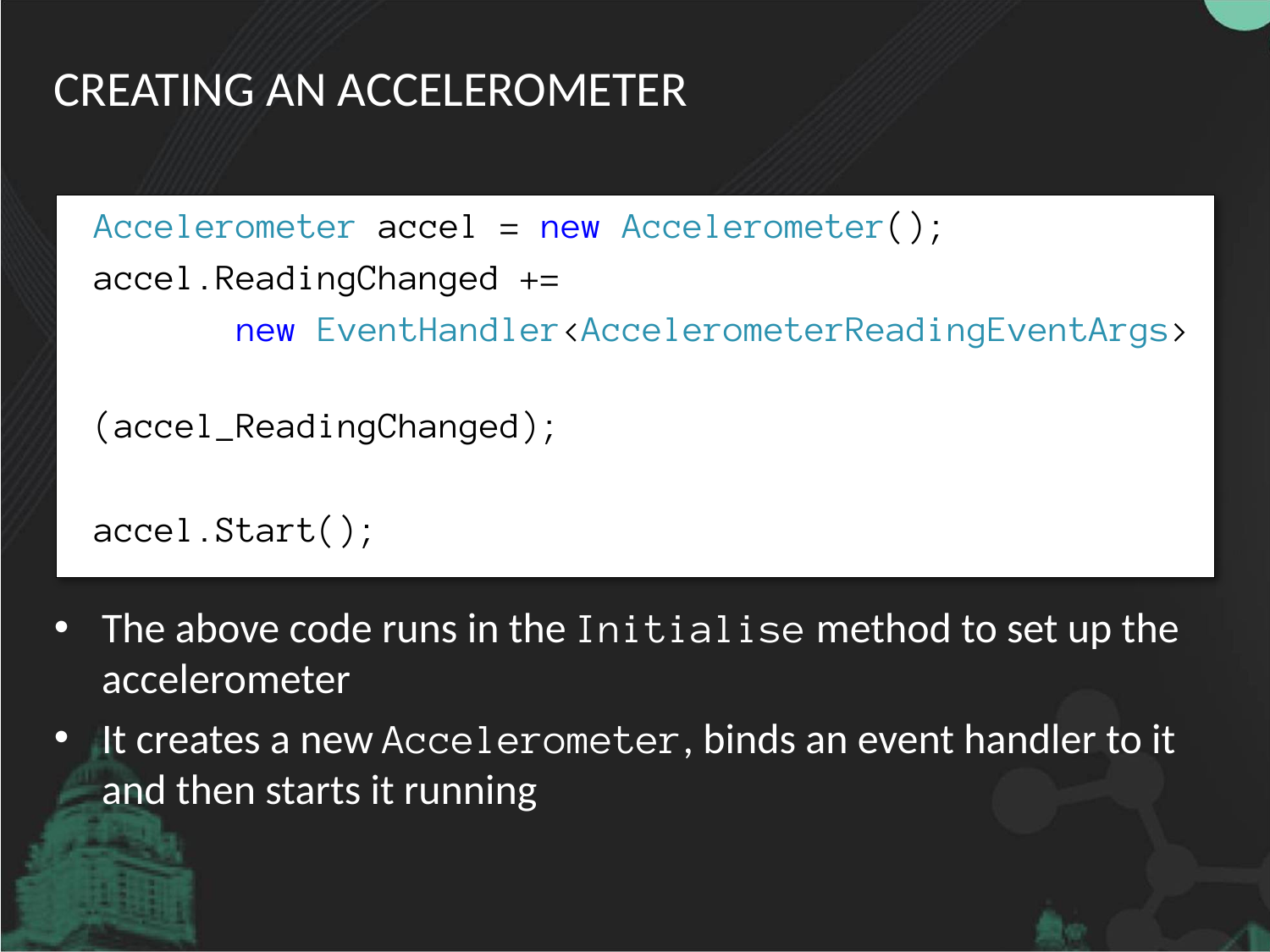

# Creating an Accelerometer
Accelerometer accel = new Accelerometer();
accel.ReadingChanged +=
       new EventHandler<AccelerometerReadingEventArgs>
                                (accel_ReadingChanged);

accel.Start();
The above code runs in the Initialise method to set up the accelerometer
It creates a new Accelerometer, binds an event handler to it and then starts it running